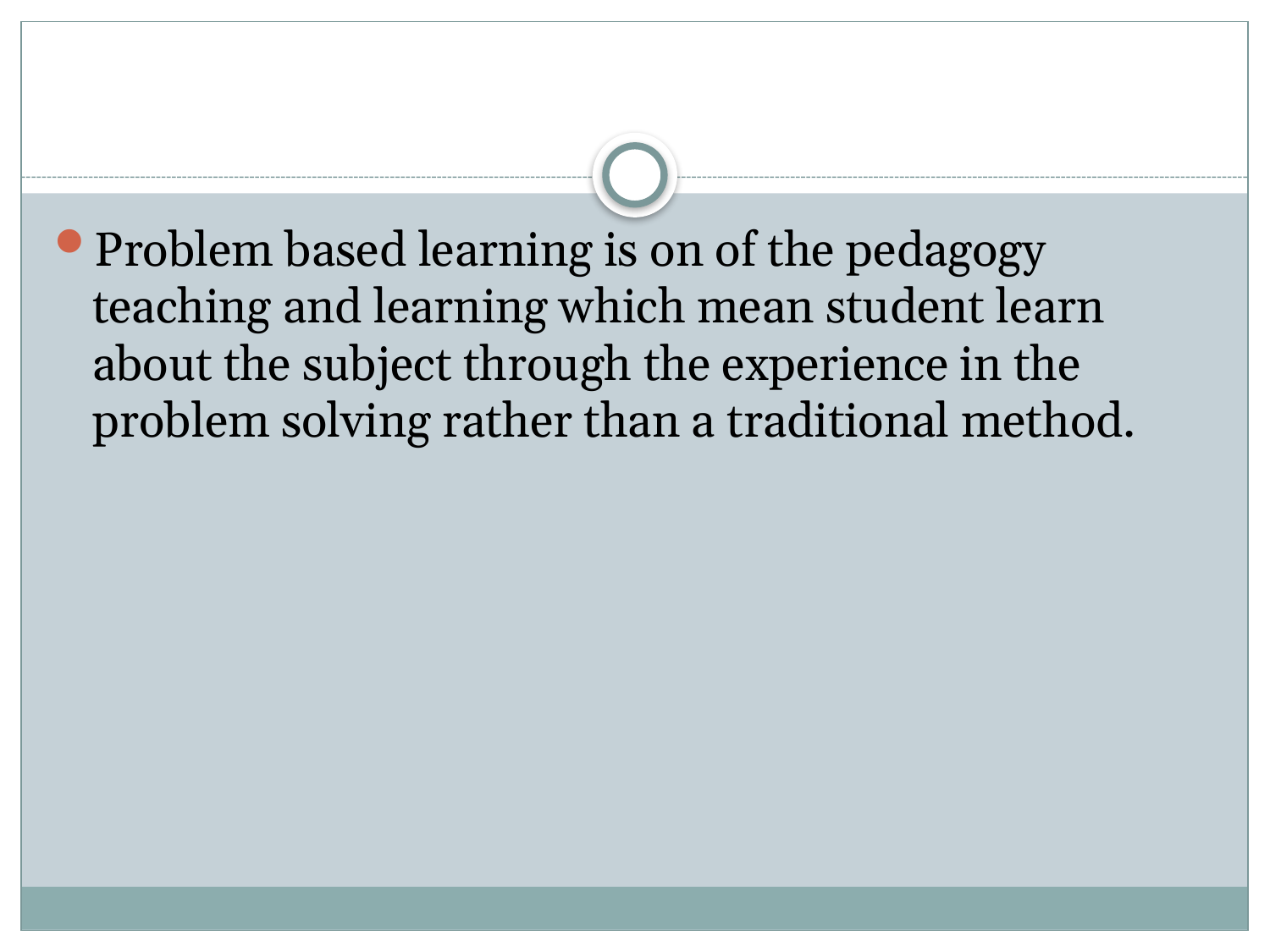

#
Problem based learning is on of the pedagogy teaching and learning which mean student learn about the subject through the experience in the problem solving rather than a traditional method.